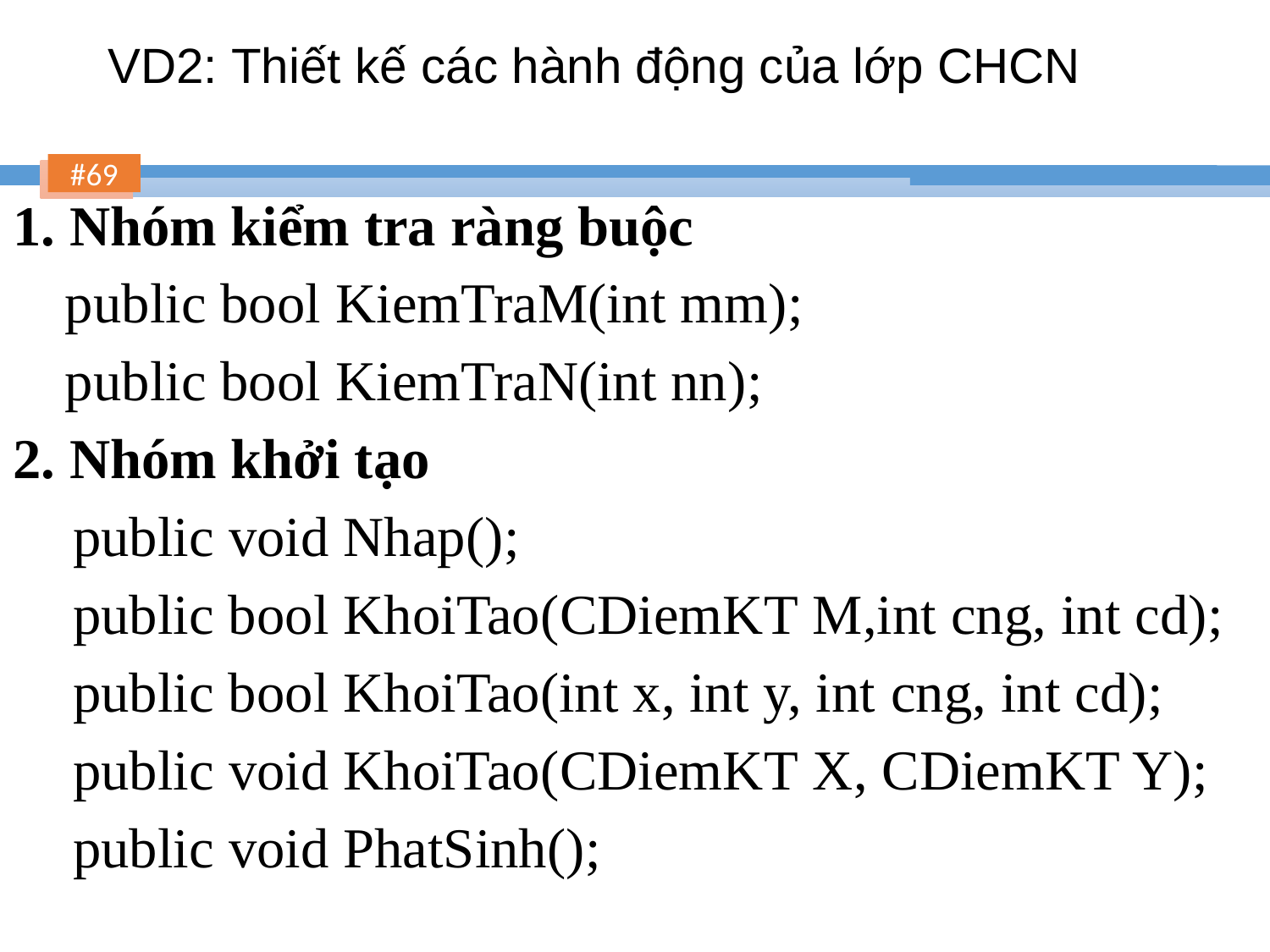

# VD2: Thiết kế các hành động của lớp CHCN
1. Nhóm kiểm tra ràng buộc
	 public bool KiemTraM(int mm);
	 public bool KiemTraN(int nn);
2. Nhóm khởi tạo
	  public void Nhap();
	  public bool KhoiTao(CDiemKT M,int cng, int cd);
	  public bool KhoiTao(int x, int y, int cng, int cd);
	  public void KhoiTao(CDiemKT X, CDiemKT Y);
	  public void PhatSinh();
69